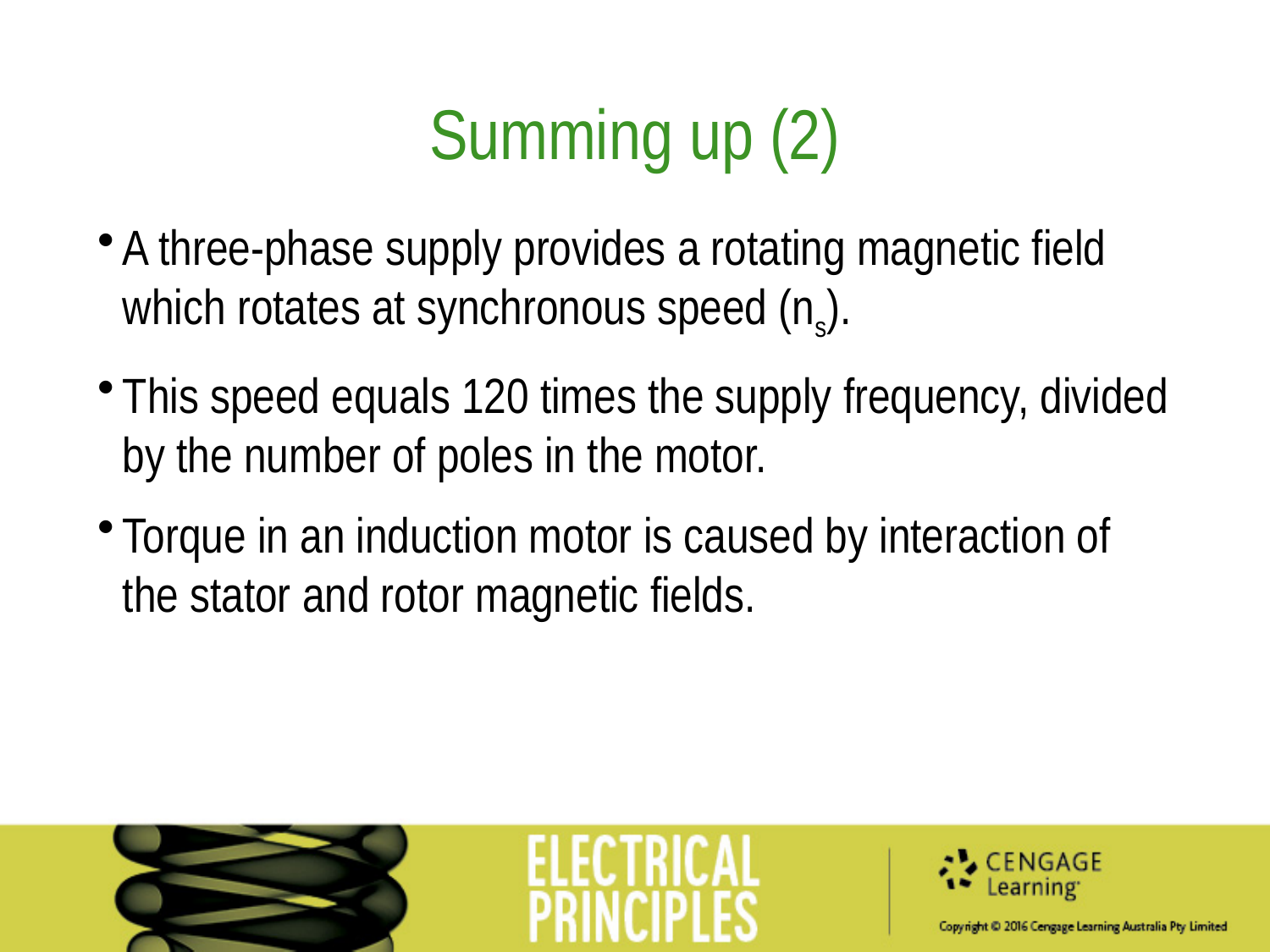

Summing up (2)
A three-phase supply provides a rotating magnetic field which rotates at synchronous speed (ns).
This speed equals 120 times the supply frequency, divided by the number of poles in the motor.
Torque in an induction motor is caused by interaction of the stator and rotor magnetic fields.